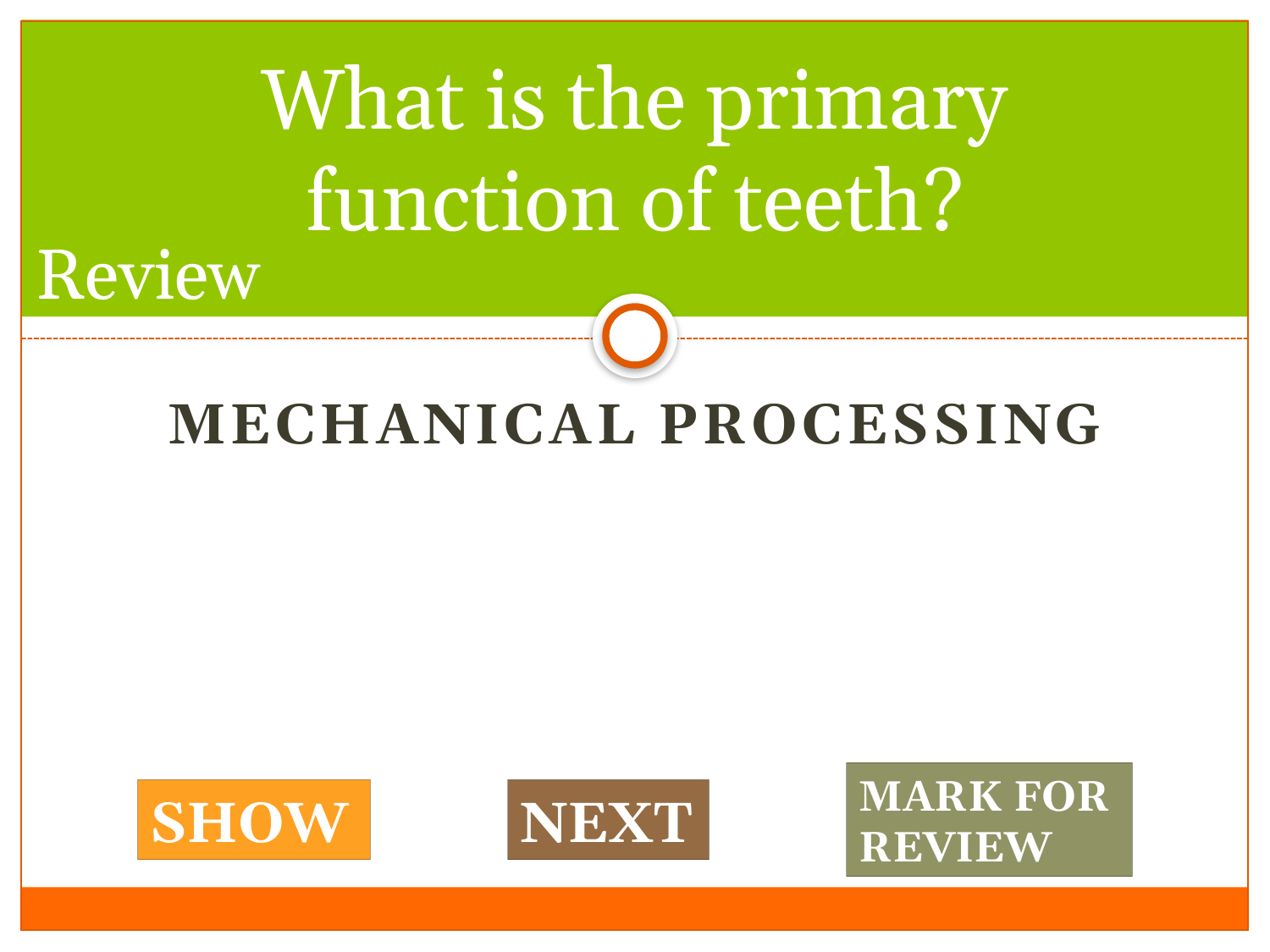

#7
# What is the primary function of teeth?
Review
Mechanical processing
MARK FOR REVIEW
SHOW
NEXT